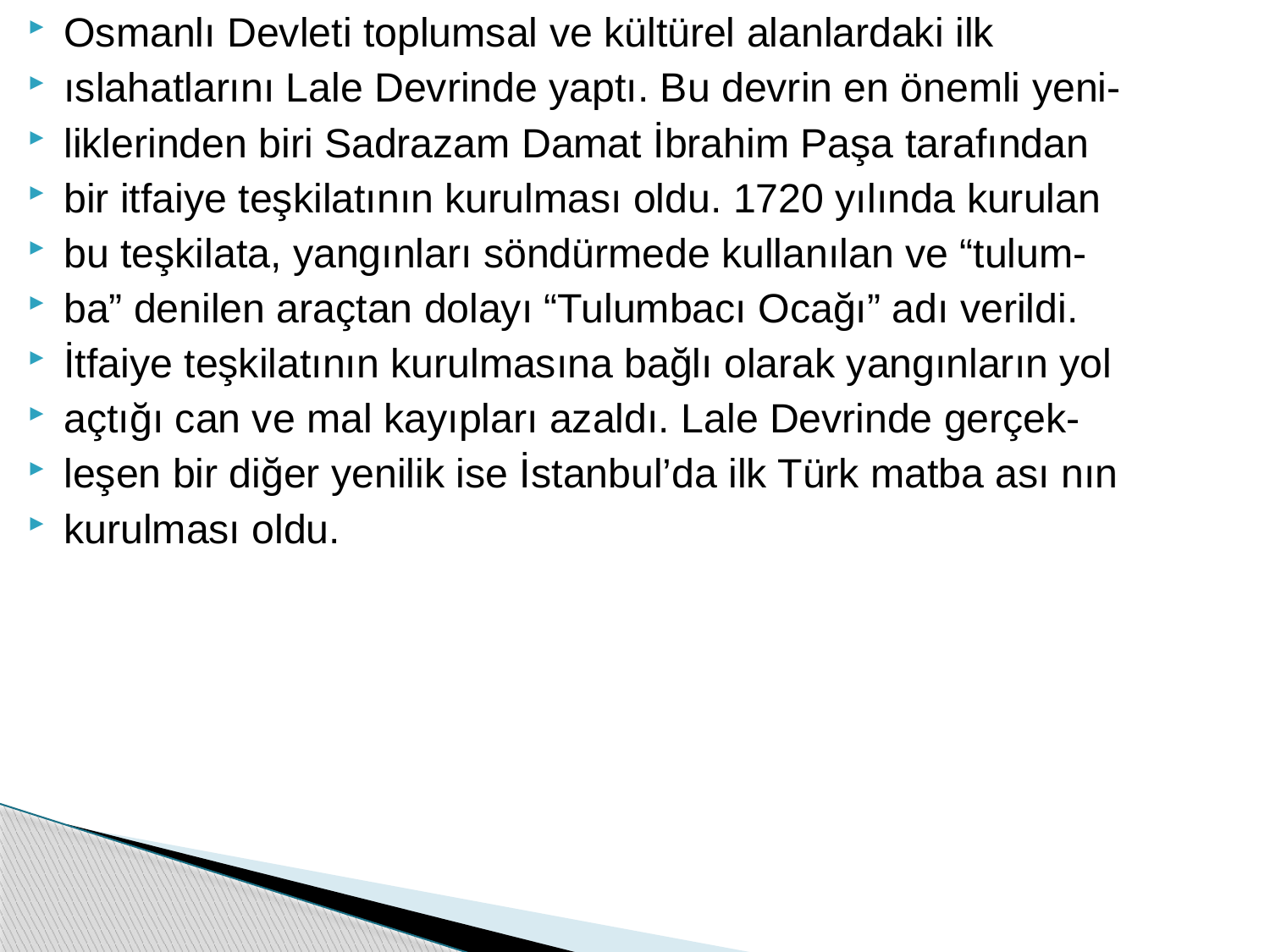

Osmanlı Devleti toplumsal ve kültürel alanlardaki ilk
ıslahatlarını Lale Devrinde yaptı. Bu devrin en önemli yeni-
liklerinden biri Sadrazam Damat İbrahim Paşa tarafından
bir itfaiye teşkilatının kurulması oldu. 1720 yılında kurulan
bu teşkilata, yangınları söndürmede kullanılan ve “tulum-
ba” denilen araçtan dolayı “Tulumbacı Ocağı” adı verildi.
İtfaiye teşkilatının kurulmasına bağlı olarak yangınların yol
açtığı can ve mal kayıpları azaldı. Lale Devrinde gerçek-
leşen bir diğer yenilik ise İstanbul’da ilk Türk matba ası nın
kurulması oldu.